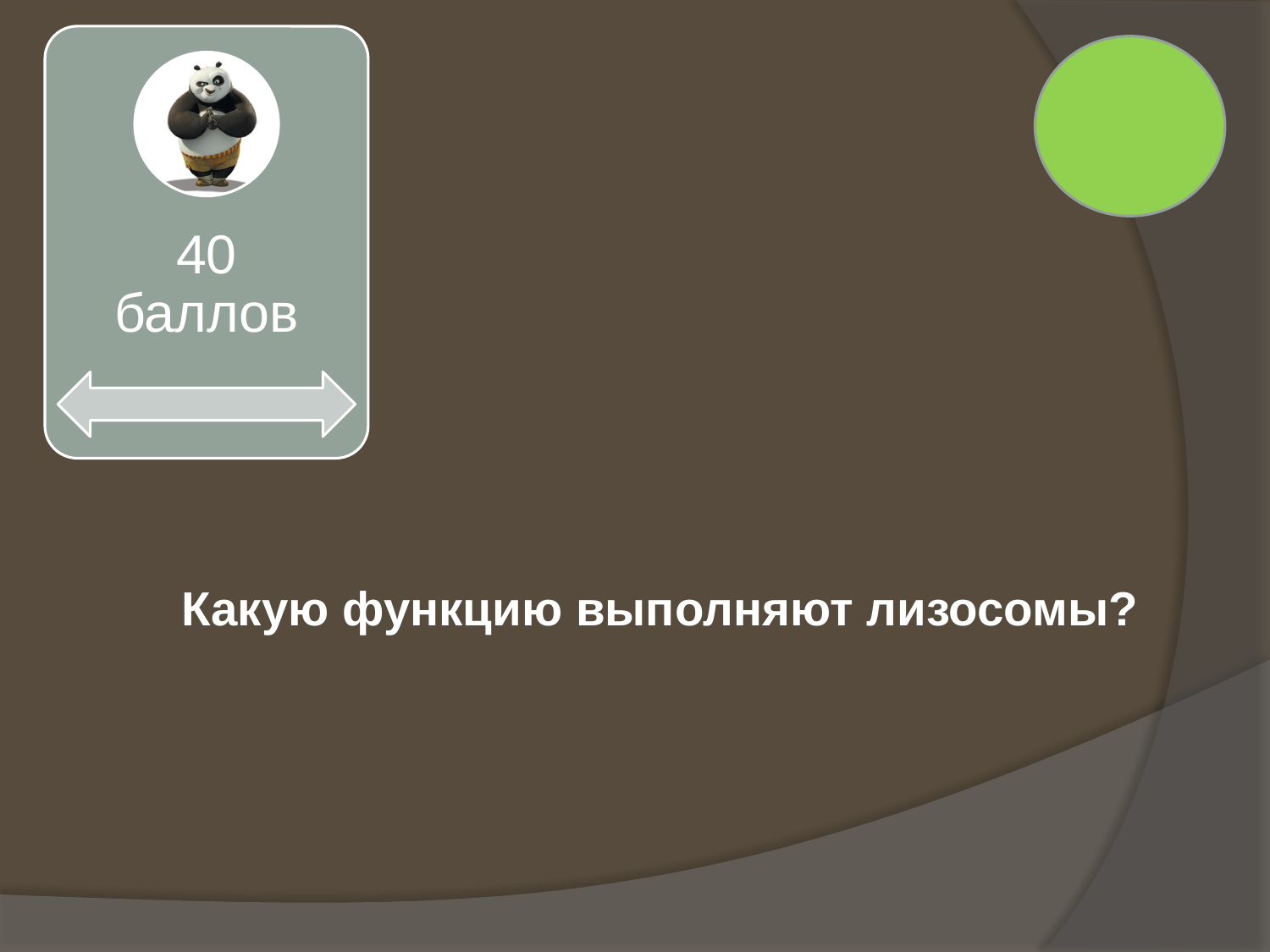

40 баллов

# Какую функцию выполняют лизосомы?